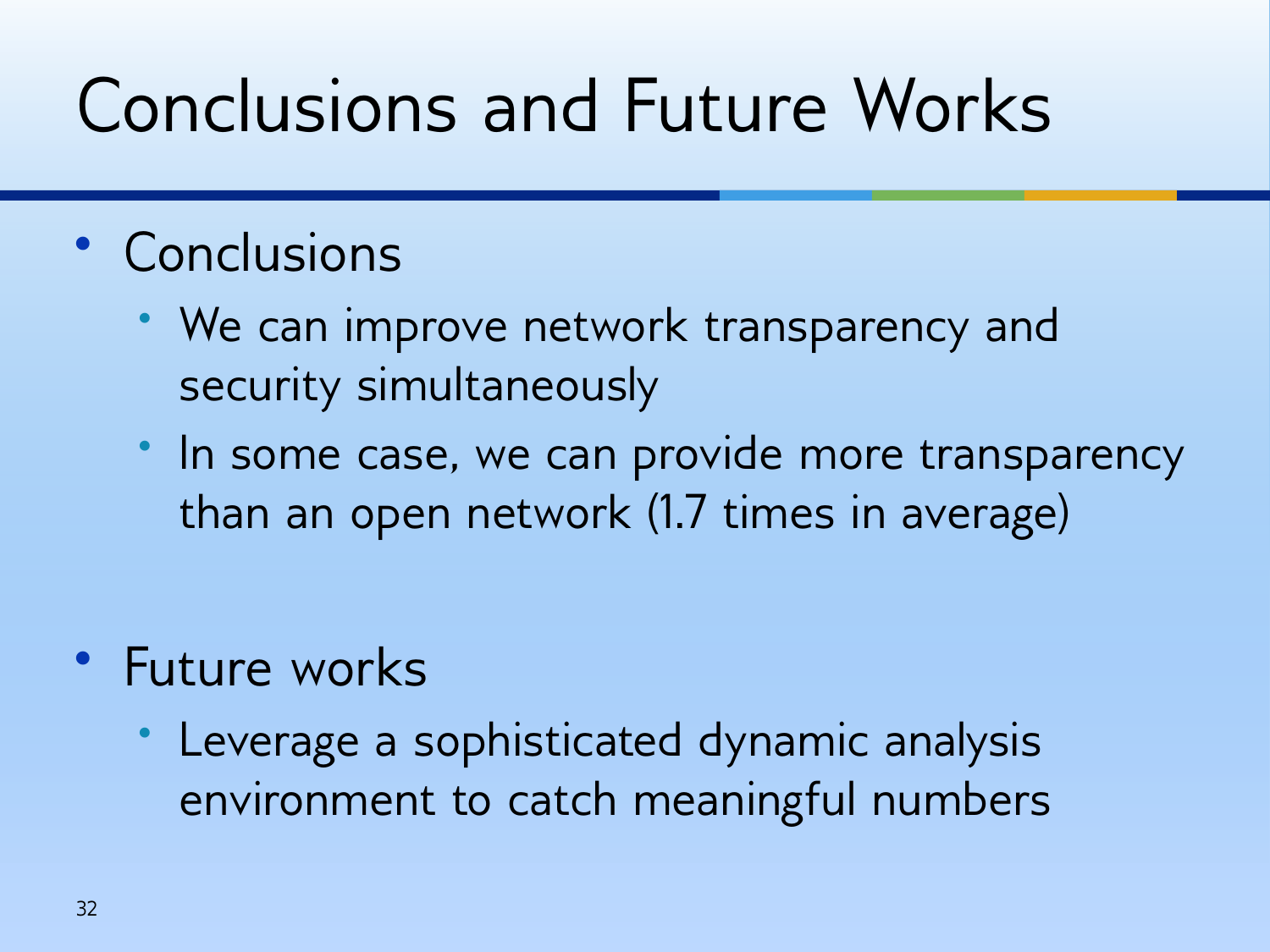

# Conclusions and Future Works
Conclusions
We can improve network transparency and security simultaneously
In some case, we can provide more transparency than an open network (1.7 times in average)

Future works
Leverage a sophisticated dynamic analysis environment to catch meaningful numbers
32